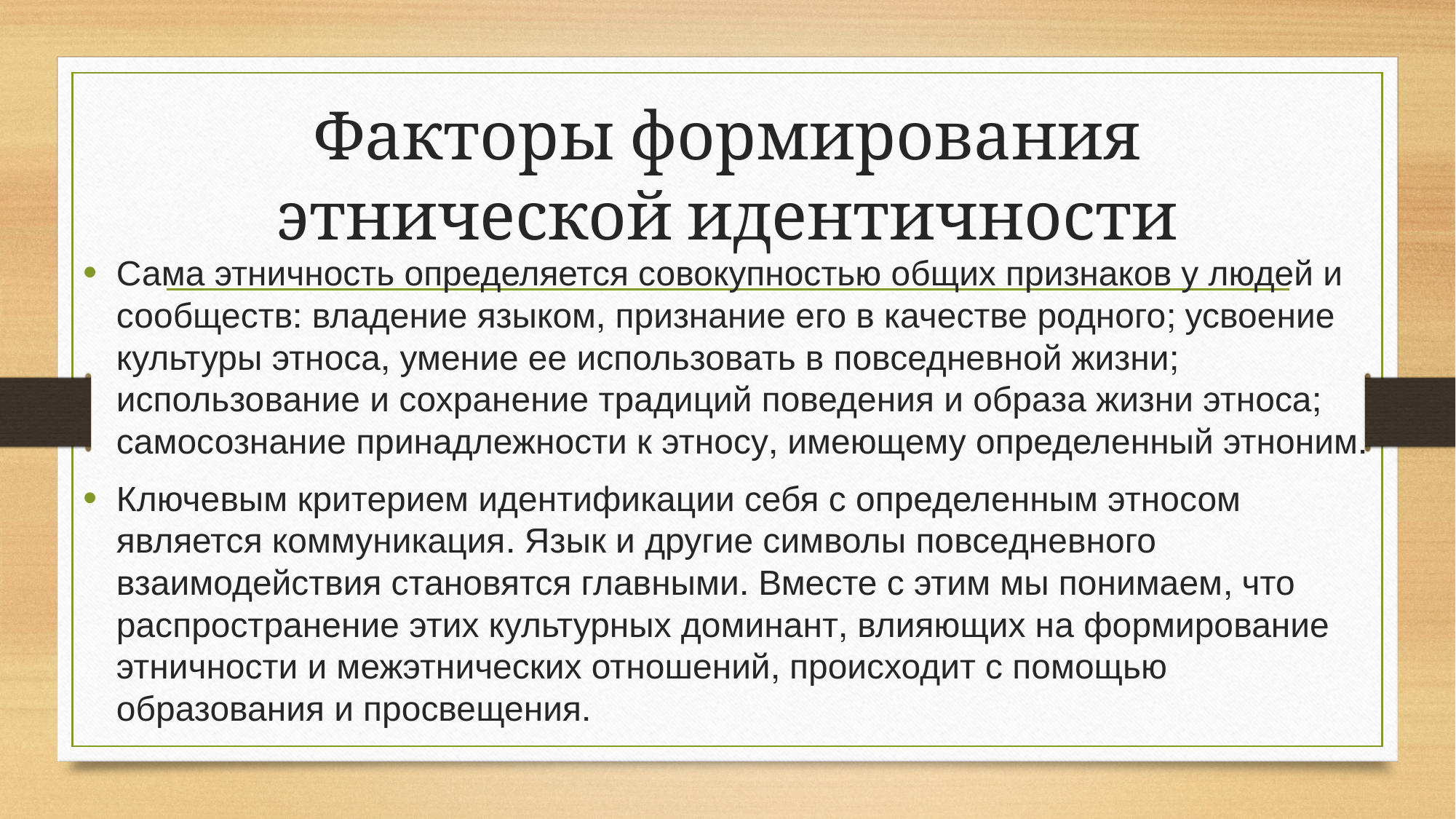

# Факторы формирования этнической идентичности
Сама этничность определяется совокупностью общих признаков у людей и сообществ: владение языком, признание его в качестве родного; усвоение культуры этноса, умение ее использовать в повседневной жизни; использование и сохранение традиций поведения и образа жизни этноса; самосознание принадлежности к этносу, имеющему определенный этноним.
Ключевым критерием идентификации себя с определенным этносом является коммуникация. Язык и другие символы повседневного взаимодействия становятся главными. Вместе с этим мы понимаем, что распространение этих культурных доминант, влияющих на формирование этничности и межэтнических отношений, происходит с помощью образования и просвещения.